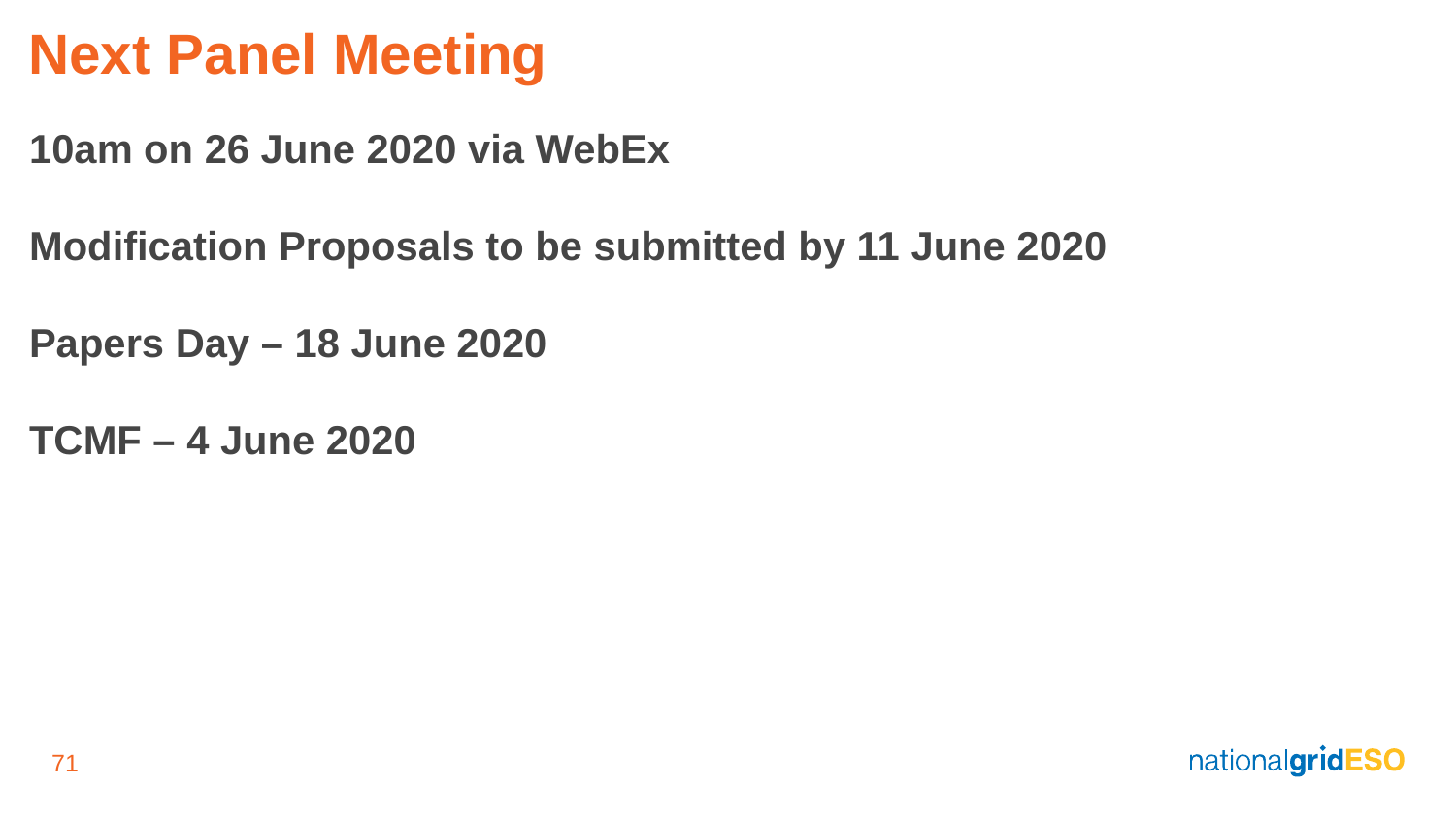

# Next Panel Meeting
10am on 26 June 2020 via WebEx

Modification Proposals to be submitted by 11 June 2020

Papers Day – 18 June 2020

TCMF – 4 June 2020